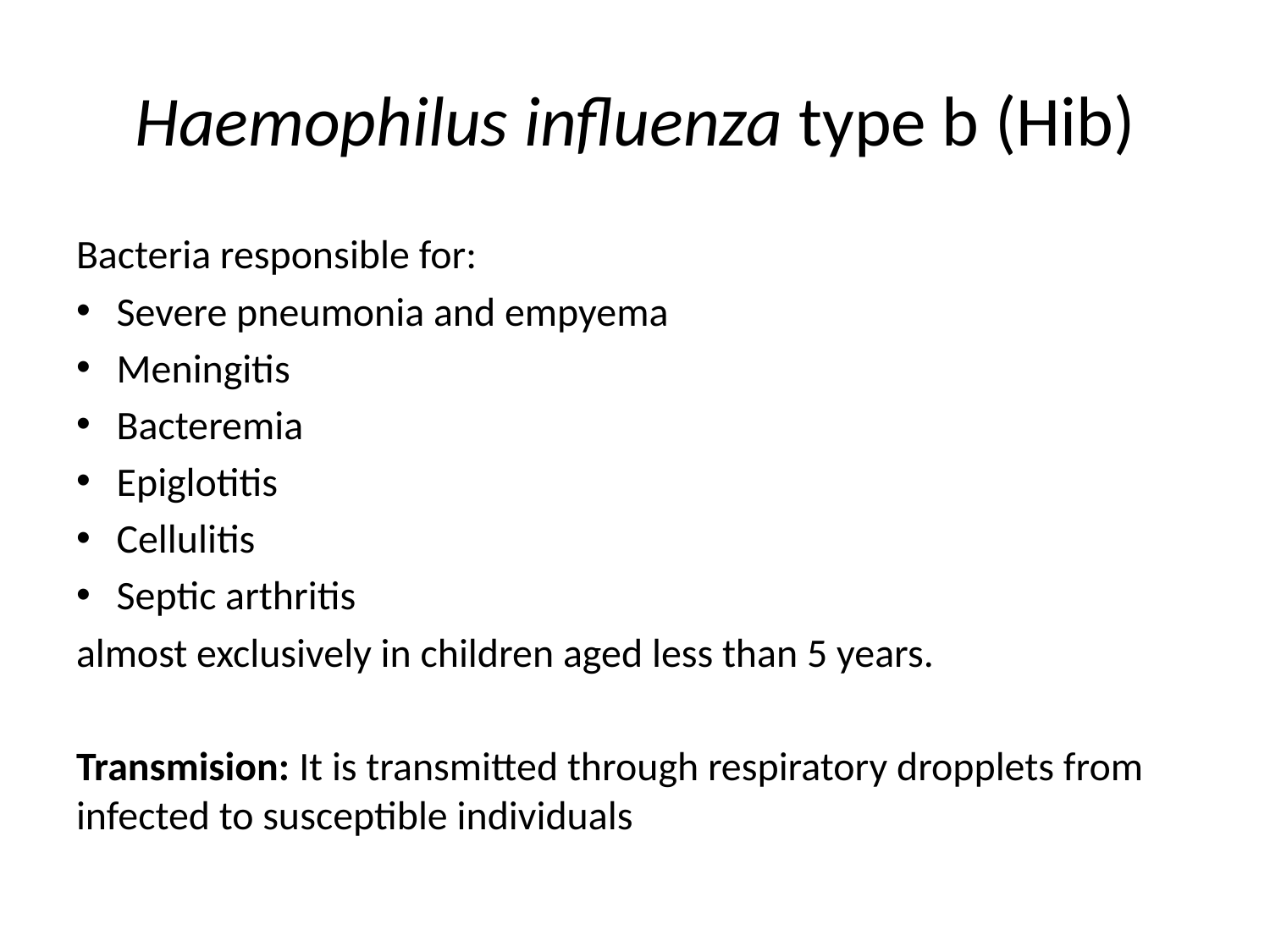

# Haemophilus influenza type b (Hib)
Bacteria responsible for:
Severe pneumonia and empyema
Meningitis
Bacteremia
Epiglotitis
Cellulitis
Septic arthritis
almost exclusively in children aged less than 5 years.

Transmision: It is transmitted through respiratory dropplets from infected to susceptible individuals